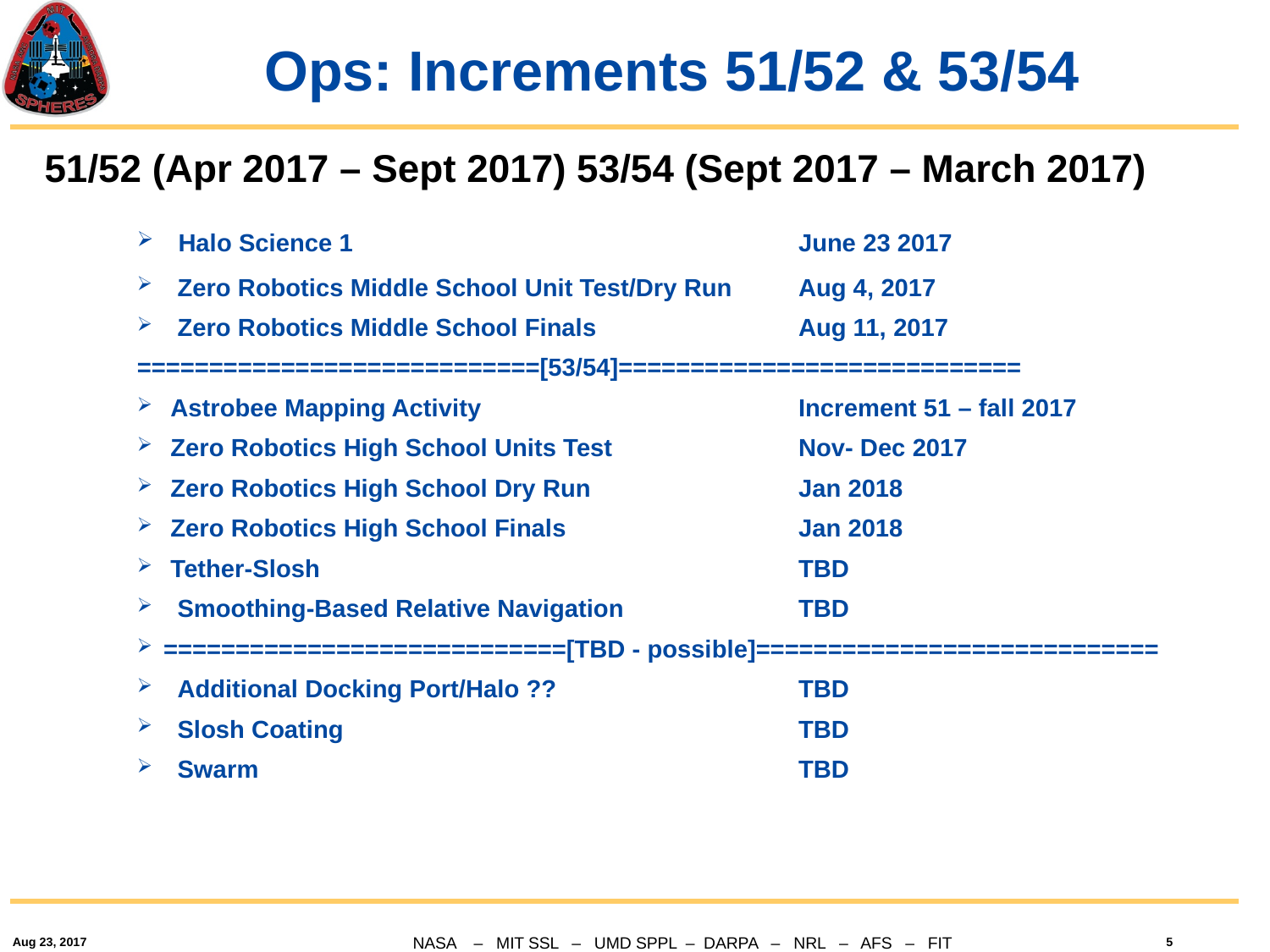

# Ops: Increments 51/52 & 53/54
51/52 (Apr 2017 – Sept 2017) 53/54 (Sept 2017 – March 2017)

  Halo Science 1				June 23 2017
  Zero Robotics Middle School Unit Test/Dry Run	Aug 4, 2017
  Zero Robotics Middle School Finals		Aug 11, 2017
============================[53/54]============================
 Astrobee Mapping Activity 			Increment 51 – fall 2017
 Zero Robotics High School Units Test		Nov- Dec 2017
 Zero Robotics High School Dry Run		Jan 2018
 Zero Robotics High School Finals		Jan 2018
 Tether-Slosh				TBD
  Smoothing-Based Relative Navigation 		TBD
============================[TBD - possible]============================
  Additional Docking Port/Halo ??		TBD
  Slosh Coating				TBD
  Swarm					TBD